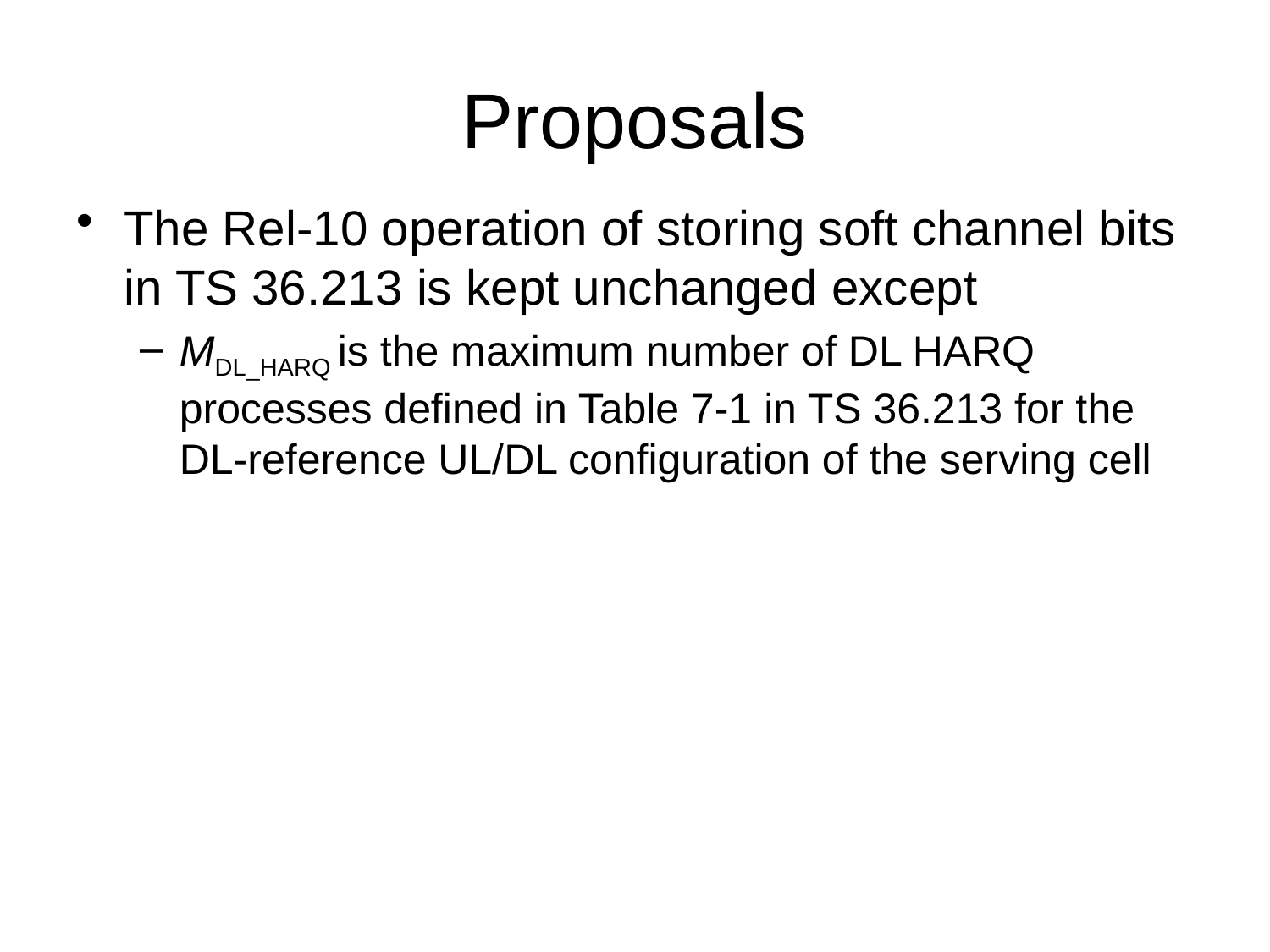

# Proposals
The Rel-10 operation of storing soft channel bits in TS 36.213 is kept unchanged except
MDL_HARQ is the maximum number of DL HARQ processes defined in Table 7-1 in TS 36.213 for the DL-reference UL/DL configuration of the serving cell